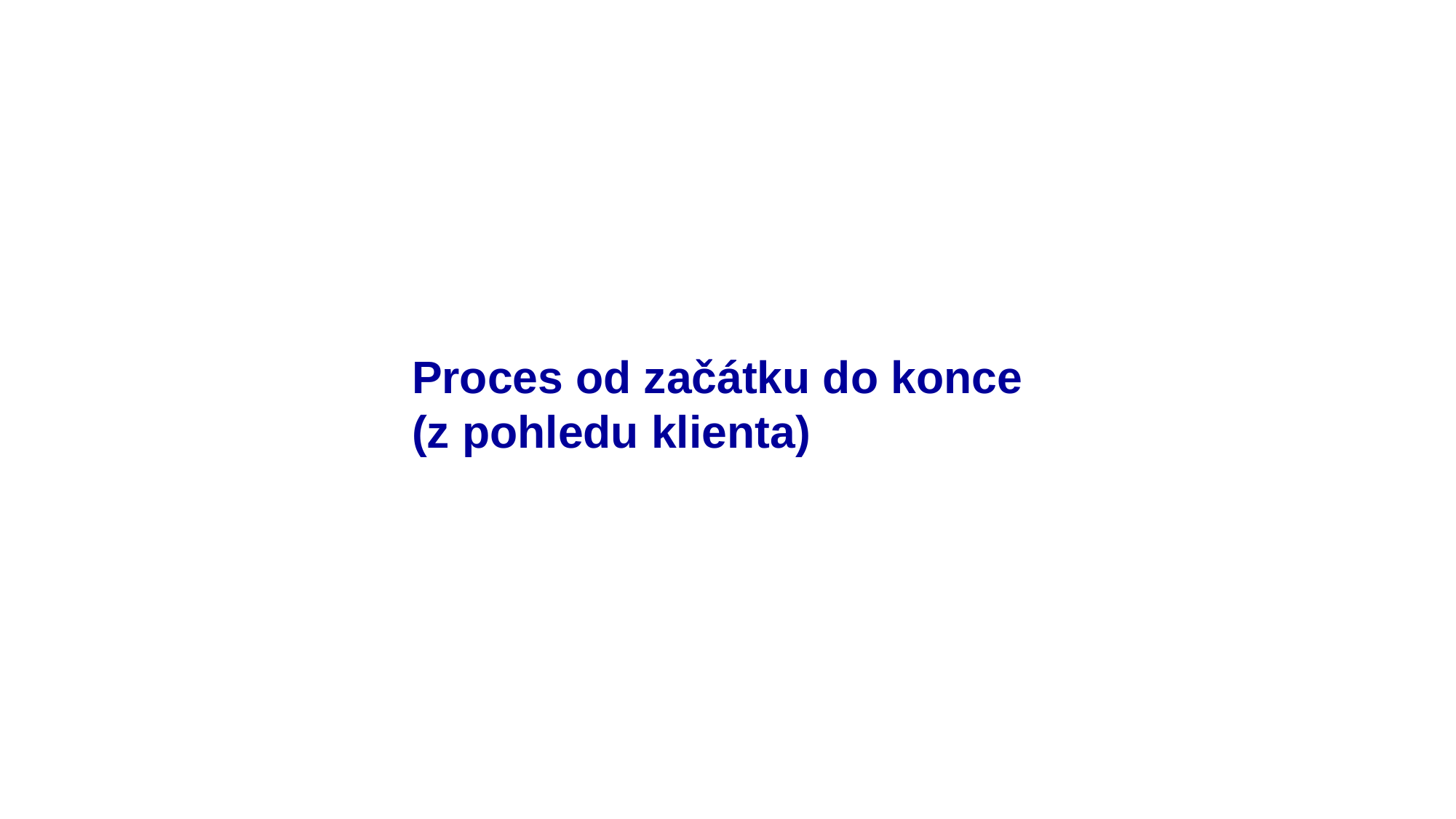

Proces od začátku do konce
(z pohledu klienta)